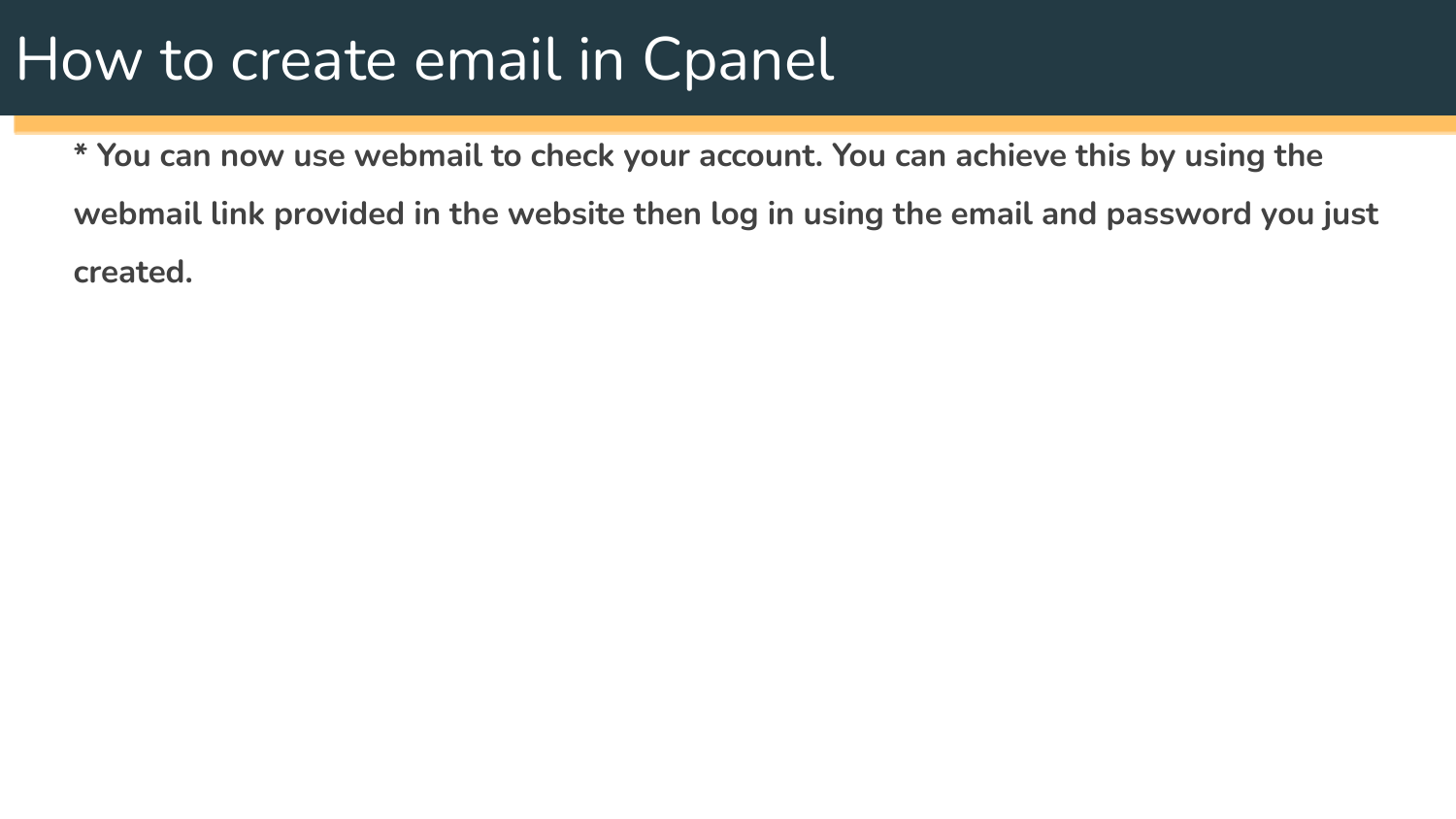

How to create email in Cpanel
* You can now use webmail to check your account. You can achieve this by using the webmail link provided in the website then log in using the email and password you just created.